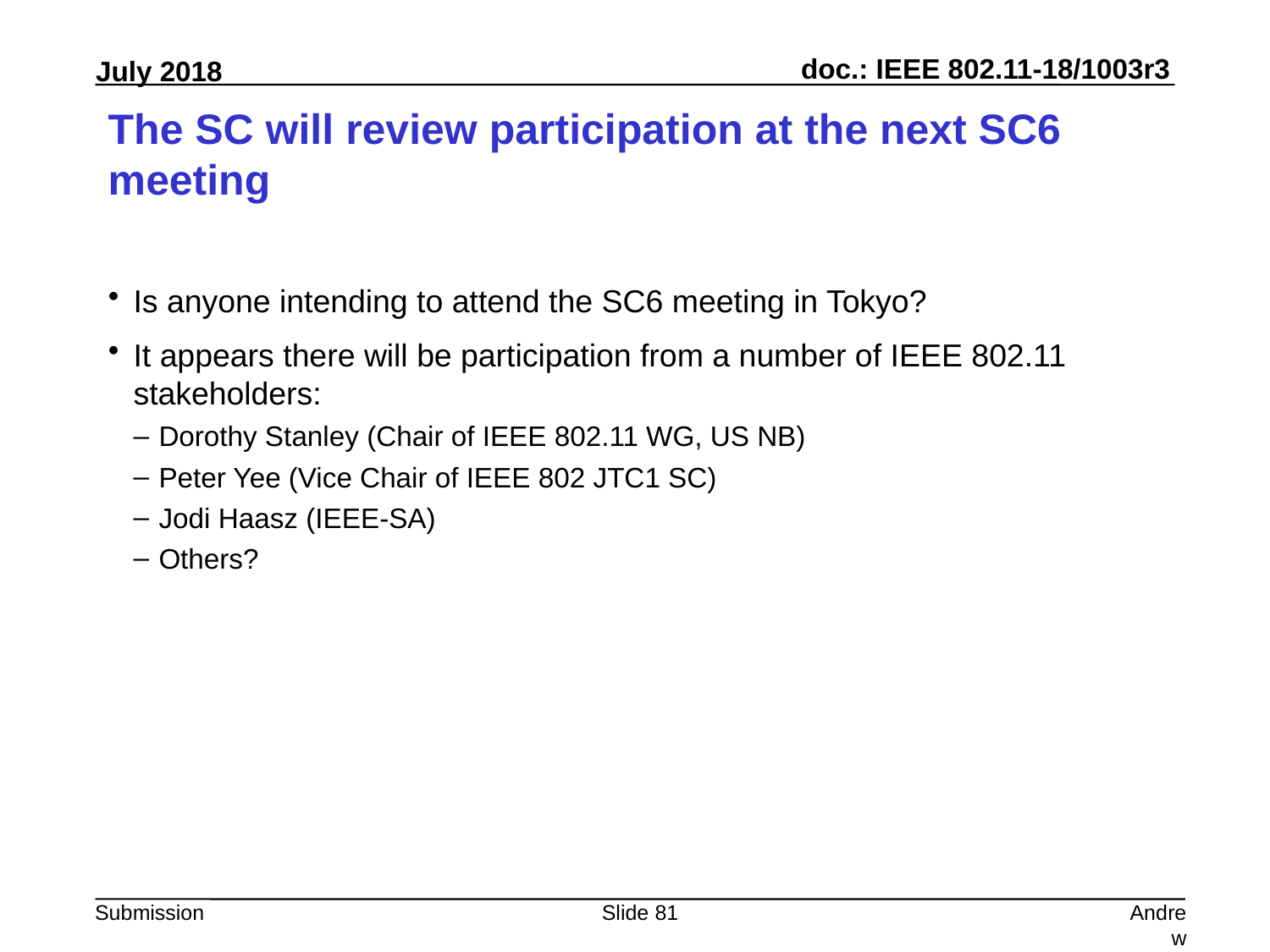

# The SC will review participation at the next SC6 meeting
Is anyone intending to attend the SC6 meeting in Tokyo?
It appears there will be participation from a number of IEEE 802.11 stakeholders:
Dorothy Stanley (Chair of IEEE 802.11 WG, US NB)
Peter Yee (Vice Chair of IEEE 802 JTC1 SC)
Jodi Haasz (IEEE-SA)
Others?
Slide 81
Andrew Myles, Cisco